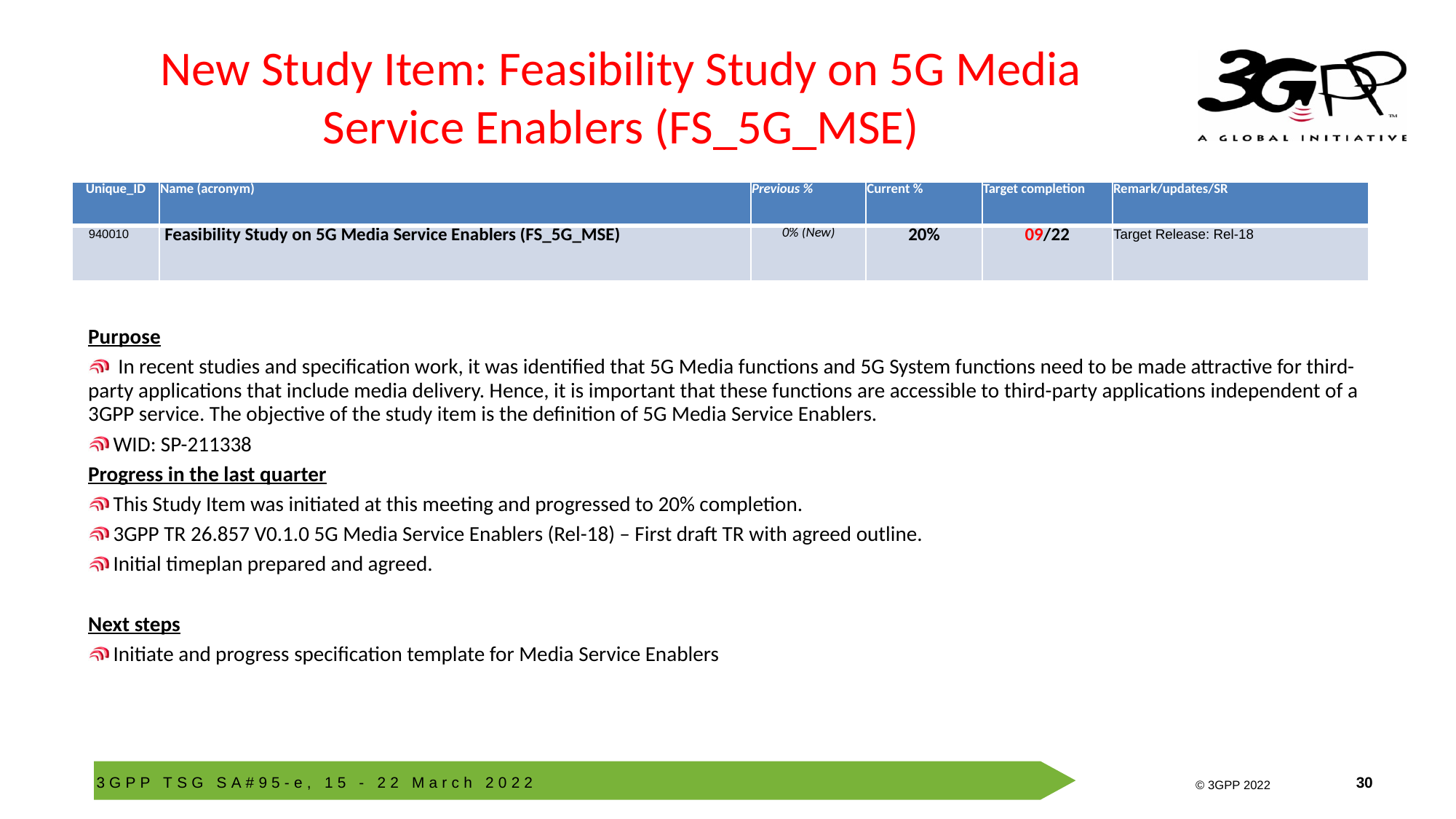

# New Study Item: Feasibility Study on 5G Media Service Enablers (FS_5G_MSE)
| Unique\_ID | Name (acronym) | Previous % | Current % | Target completion | Remark/updates/SR |
| --- | --- | --- | --- | --- | --- |
| 940010 | Feasibility Study on 5G Media Service Enablers (FS\_5G\_MSE) | 0% (New) | 20% | 09/22 | Target Release: Rel-18 |
Purpose
  In recent studies and specification work, it was identified that 5G Media functions and 5G System functions need to be made attractive for third-party applications that include media delivery. Hence, it is important that these functions are accessible to third-party applications independent of a 3GPP service. The objective of the study item is the definition of 5G Media Service Enablers.
 WID: SP-211338
Progress in the last quarter
 This Study Item was initiated at this meeting and progressed to 20% completion.
 3GPP TR 26.857 V0.1.0 5G Media Service Enablers (Rel-18) – First draft TR with agreed outline.
 Initial timeplan prepared and agreed.

Next steps
 Initiate and progress specification template for Media Service Enablers